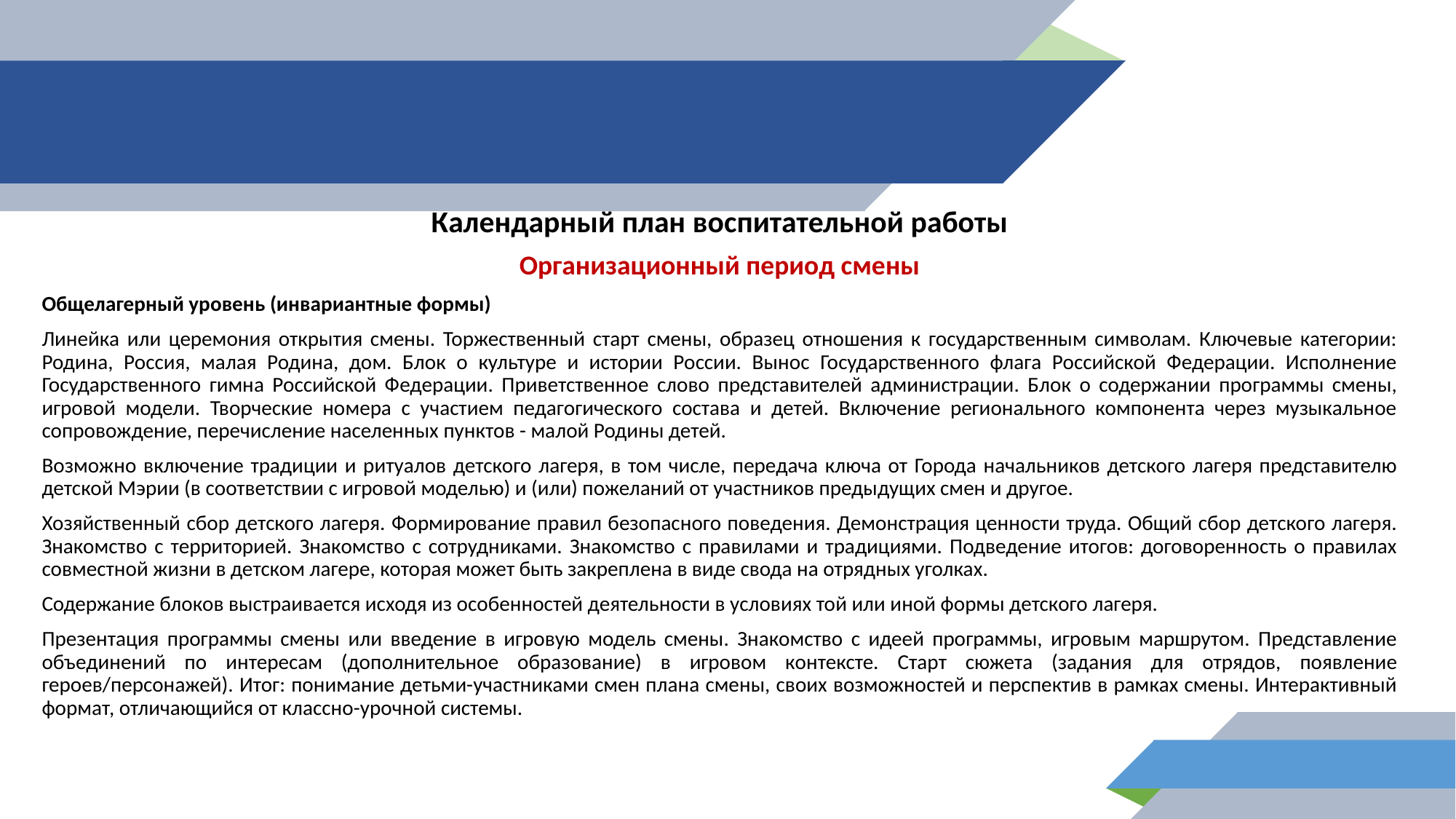

Календарный план воспитательной работы
Организационный период смены
Общелагерный уровень (инвариантные формы)
Линейка или церемония открытия смены. Торжественный старт смены, образец отношения к государственным символам. Ключевые категории: Родина, Россия, малая Родина, дом. Блок о культуре и истории России. Вынос Государственного флага Российской Федерации. Исполнение Государственного гимна Российской Федерации. Приветственное слово представителей администрации. Блок о содержании программы смены, игровой модели. Творческие номера с участием педагогического состава и детей. Включение регионального компонента через музыкальное сопровождение, перечисление населенных пунктов - малой Родины детей.
Возможно включение традиции и ритуалов детского лагеря, в том числе, передача ключа от Города начальников детского лагеря представителю детской Мэрии (в соответствии с игровой моделью) и (или) пожеланий от участников предыдущих смен и другое.
Хозяйственный сбор детского лагеря. Формирование правил безопасного поведения. Демонстрация ценности труда. Общий сбор детского лагеря. Знакомство с территорией. Знакомство с сотрудниками. Знакомство с правилами и традициями. Подведение итогов: договоренность о правилах совместной жизни в детском лагере, которая может быть закреплена в виде свода на отрядных уголках.
Содержание блоков выстраивается исходя из особенностей деятельности в условиях той или иной формы детского лагеря.
Презентация программы смены или введение в игровую модель смены. Знакомство с идеей программы, игровым маршрутом. Представление объединений по интересам (дополнительное образование) в игровом контексте. Старт сюжета (задания для отрядов, появление героев/персонажей). Итог: понимание детьми-участниками смен плана смены, своих возможностей и перспектив в рамках смены. Интерактивный формат, отличающийся от классно-урочной системы.